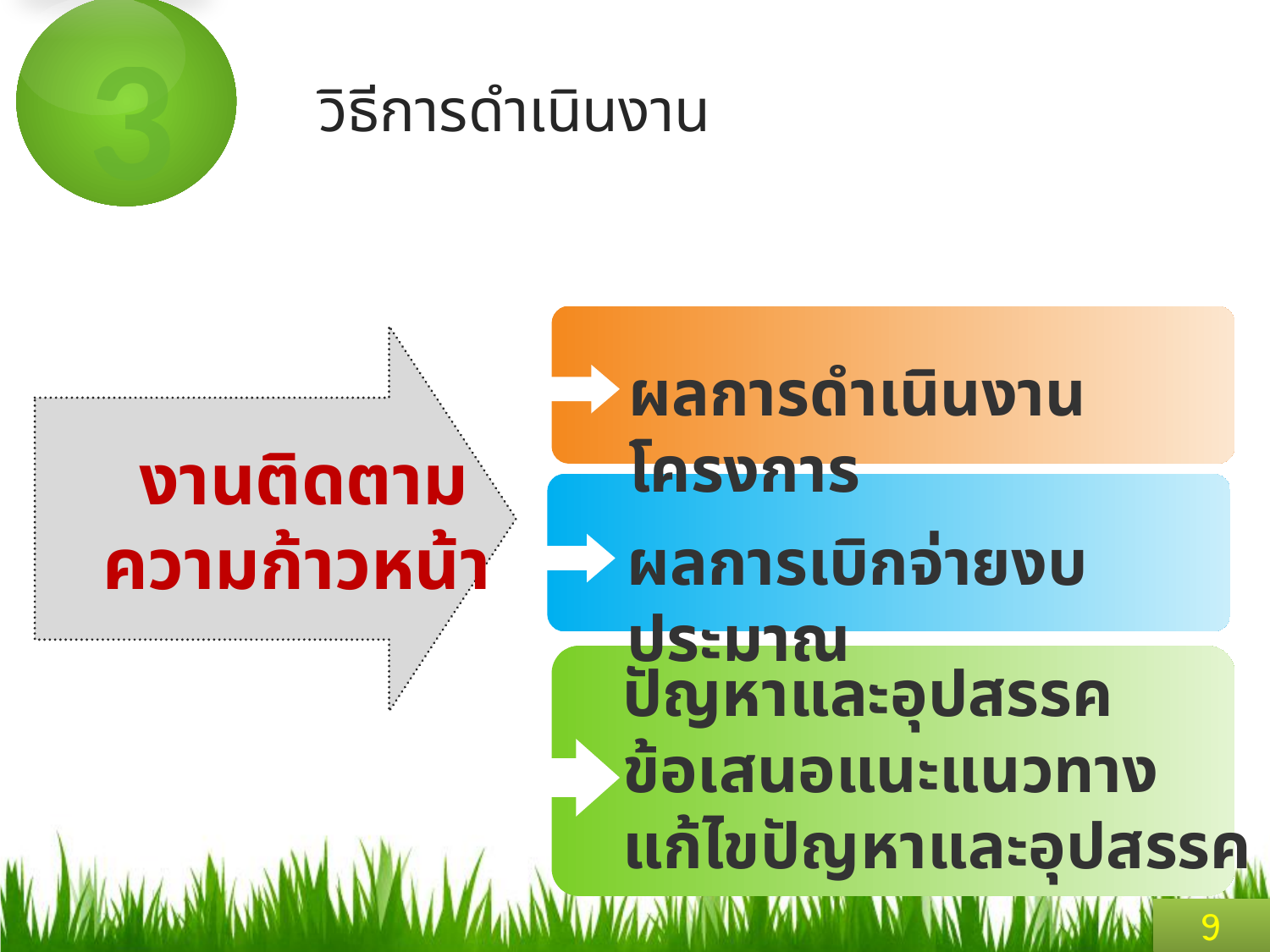

3
วิธีการดำเนินงาน

     งานติดตาม
   ความก้าวหน้า
ผลการดำเนินงานโครงการ

ผลการเบิกจ่ายงบประมาณ

ปัญหาและอุปสรรค
ข้อเสนอแนะแนวทางแก้ไขปัญหาและอุปสรรค
9